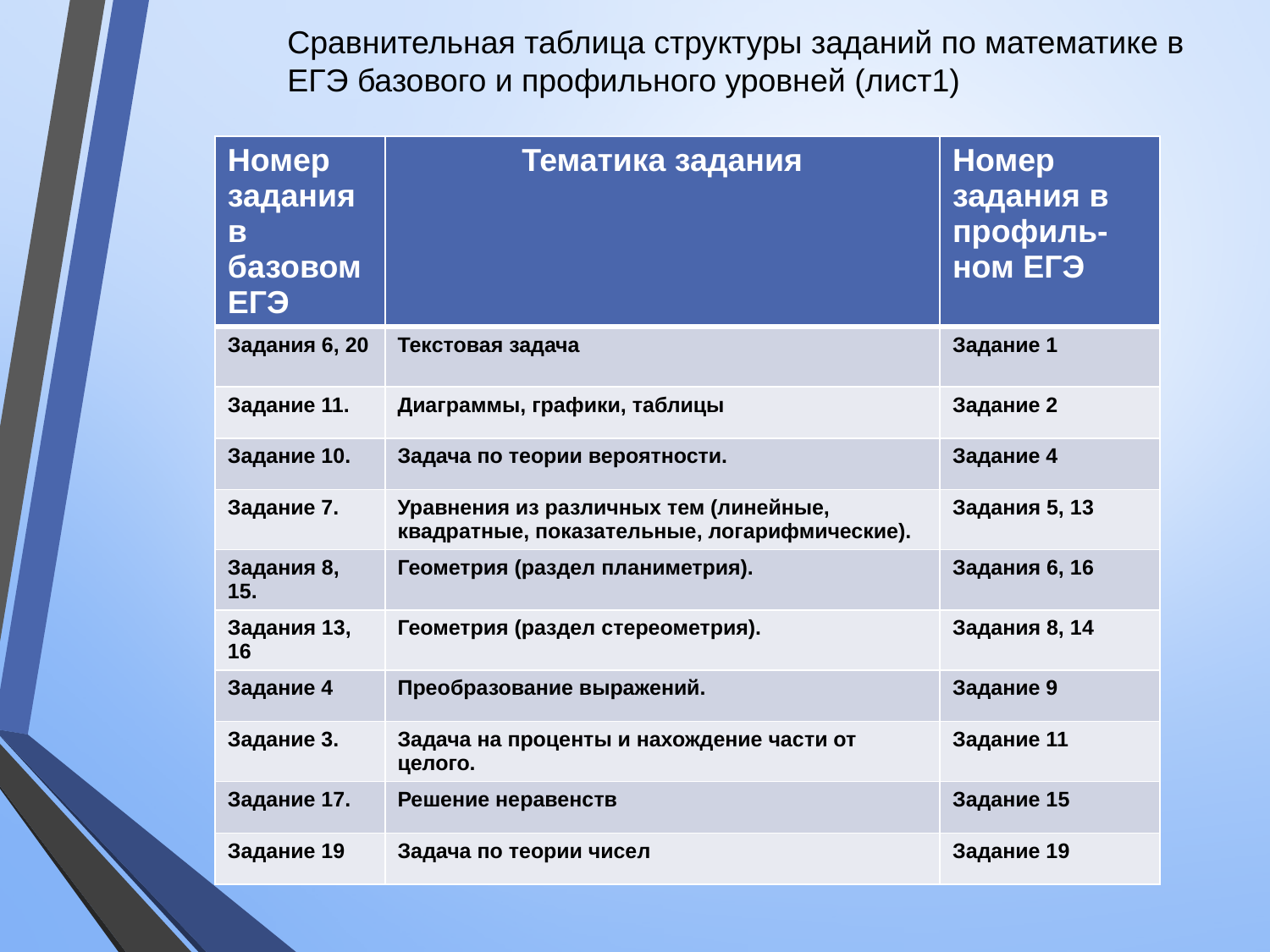

Сравнительная таблица структуры заданий по математике в ЕГЭ базового и профильного уровней (лист1)
| Номер задания в базовом ЕГЭ | Тематика задания | Номер задания в профиль-ном ЕГЭ |
| --- | --- | --- |
| Задания 6, 20 | Текстовая задача | Задание 1 |
| Задание 11. | Диаграммы, графики, таблицы | Задание 2 |
| Задание 10. | Задача по теории вероятности. | Задание 4 |
| Задание 7. | Уравнения из различных тем (линейные, квадратные, показательные, логарифмические). | Задания 5, 13 |
| Задания 8, 15. | Геометрия (раздел планиметрия). | Задания 6, 16 |
| Задания 13, 16 | Геометрия (раздел стереометрия). | Задания 8, 14 |
| Задание 4 | Преобразование выражений. | Задание 9 |
| Задание 3. | Задача на проценты и нахождение части от целого. | Задание 11 |
| Задание 17. | Решение неравенств | Задание 15 |
| Задание 19 | Задача по теории чисел | Задание 19 |